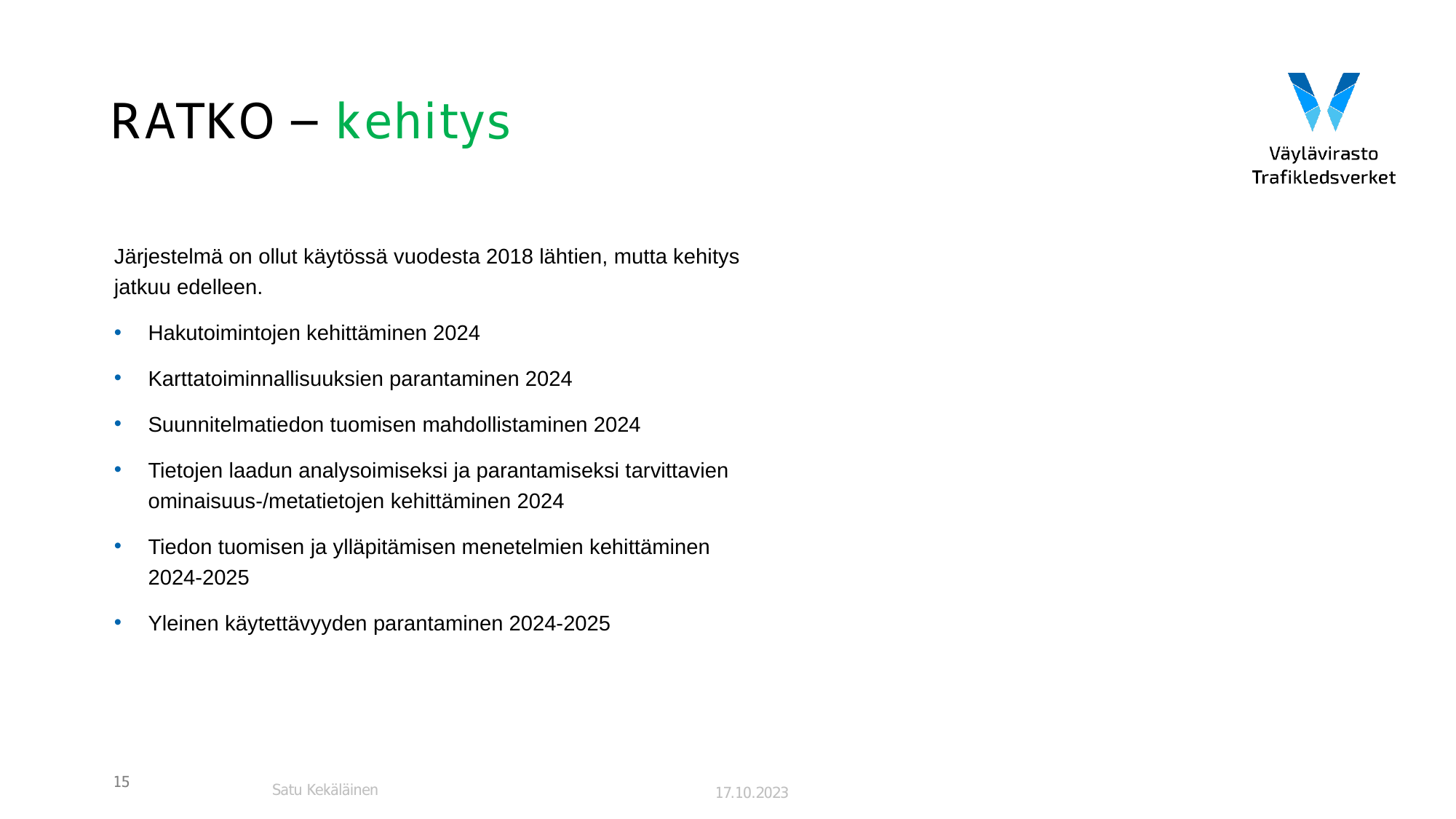

# RATKO – kehitys
Järjestelmä on ollut käytössä vuodesta 2018 lähtien, mutta kehitys jatkuu edelleen.
Hakutoimintojen kehittäminen 2024
Karttatoiminnallisuuksien parantaminen 2024
Suunnitelmatiedon tuomisen mahdollistaminen 2024
Tietojen laadun analysoimiseksi ja parantamiseksi tarvittavien ominaisuus-/metatietojen kehittäminen 2024
Tiedon tuomisen ja ylläpitämisen menetelmien kehittäminen 2024-2025
Yleinen käytettävyyden parantaminen 2024-2025

15
17.10.2023
Satu Kekäläinen